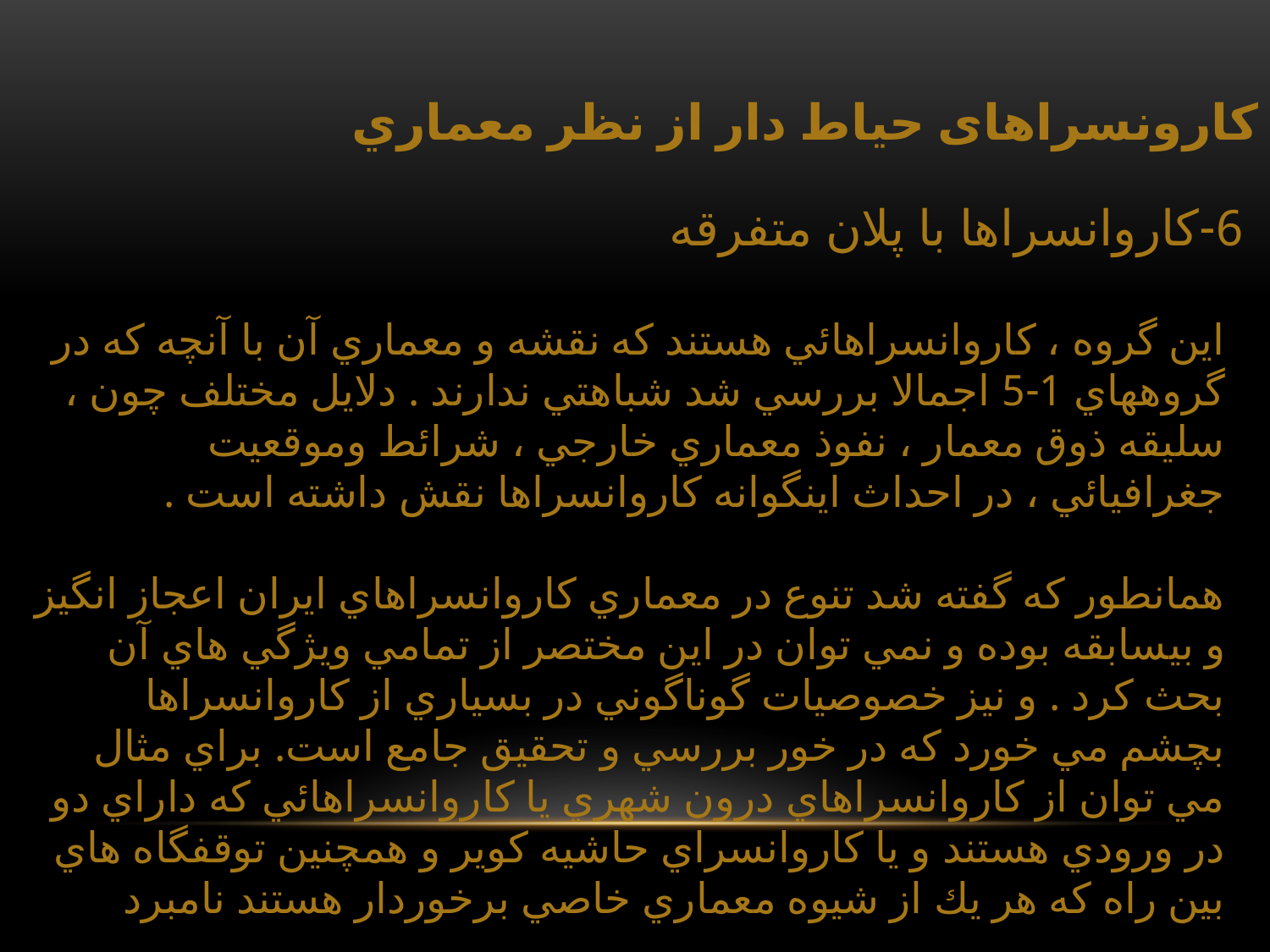

كارونسراهای حیاط دار از نظر معماري
6-كاروانسراها با پلان متفرقه
اين گروه ، كاروانسراهائي هستند كه نقشه و معماري آن با آنچه كه در گروههاي 1-5 اجمالا بررسي شد شباهتي ندارند . دلايل مختلف چون ، سليقه ذوق معمار ، نفوذ معماري خارجي ، شرائط وموقعيت جغرافيائي ، در احداث اينگوانه كاروانسراها نقش داشته است .
همانطور كه گفته شد تنوع در معماري كاروانسراهاي ايران اعجاز انگيز و بي‎سابقه بوده و نمي توان در اين مختصر از تمامي ويژگي هاي آن بحث كرد . و نيز خصوصيات گوناگوني در بسياري از كاروانسراها بچشم مي خورد كه در خور بررسي و تحقيق جامع است. براي مثال مي توان از كاروانسراهاي درون شهري يا كاروانسراهائي كه داراي دو در ورودي هستند و يا كاروانسراي حاشيه كوير و همچنين توقفگاه هاي بين راه كه هر يك از شيوه معماري خاصي برخوردار هستند نامبرد